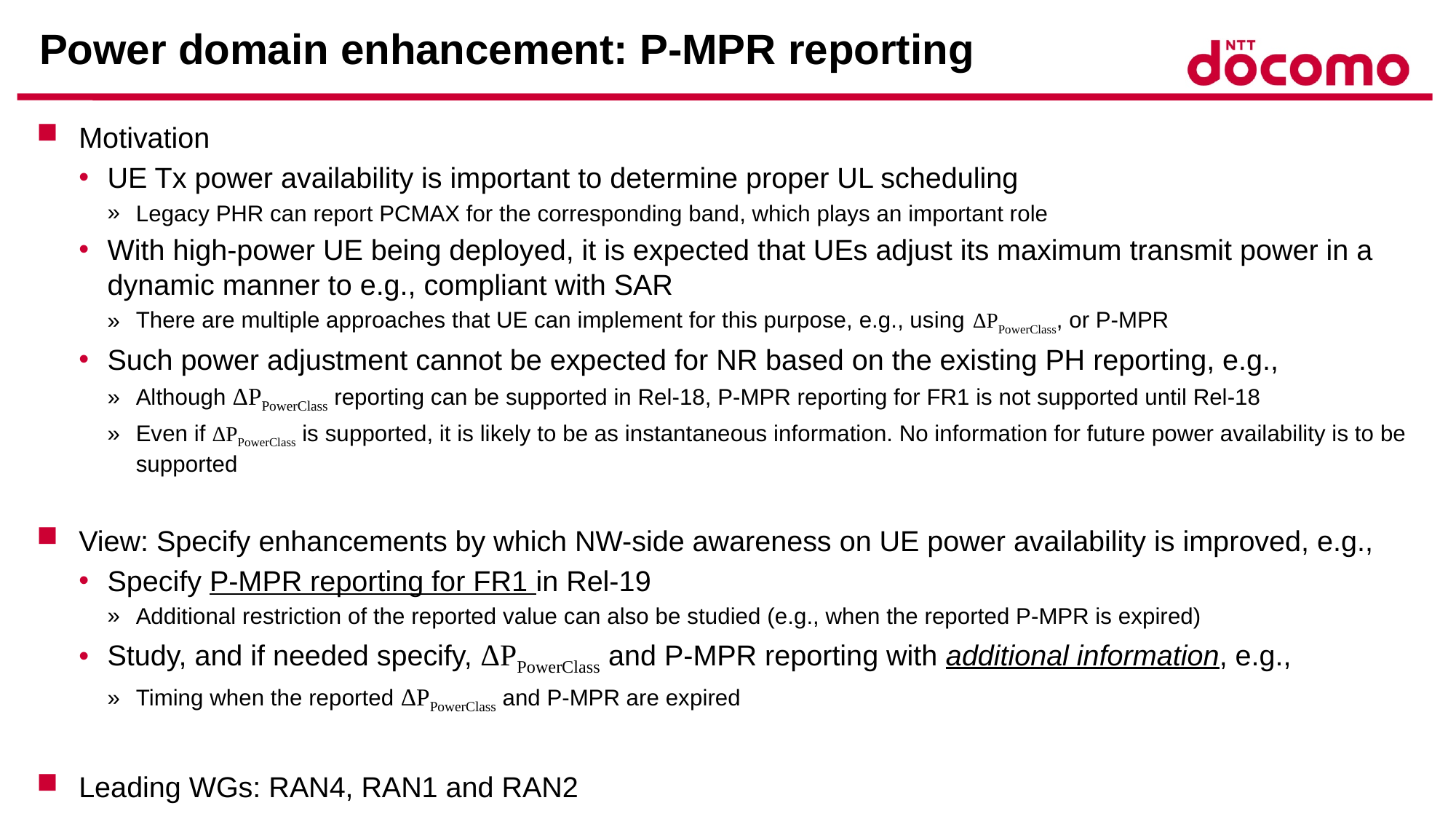

# Power domain enhancement: P-MPR reporting
Motivation
UE Tx power availability is important to determine proper UL scheduling
Legacy PHR can report PCMAX for the corresponding band, which plays an important role
With high-power UE being deployed, it is expected that UEs adjust its maximum transmit power in a dynamic manner to e.g., compliant with SAR
There are multiple approaches that UE can implement for this purpose, e.g., using ΔPPowerClass, or P-MPR
Such power adjustment cannot be expected for NR based on the existing PH reporting, e.g.,
Although ΔPPowerClass reporting can be supported in Rel-18, P-MPR reporting for FR1 is not supported until Rel-18
Even if ΔPPowerClass is supported, it is likely to be as instantaneous information. No information for future power availability is to be supported

View: Specify enhancements by which NW-side awareness on UE power availability is improved, e.g.,
Specify P-MPR reporting for FR1 in Rel-19
Additional restriction of the reported value can also be studied (e.g., when the reported P-MPR is expired)
Study, and if needed specify, ΔPPowerClass and P-MPR reporting with additional information, e.g.,
Timing when the reported ΔPPowerClass and P-MPR are expired

Leading WGs: RAN4, RAN1 and RAN2